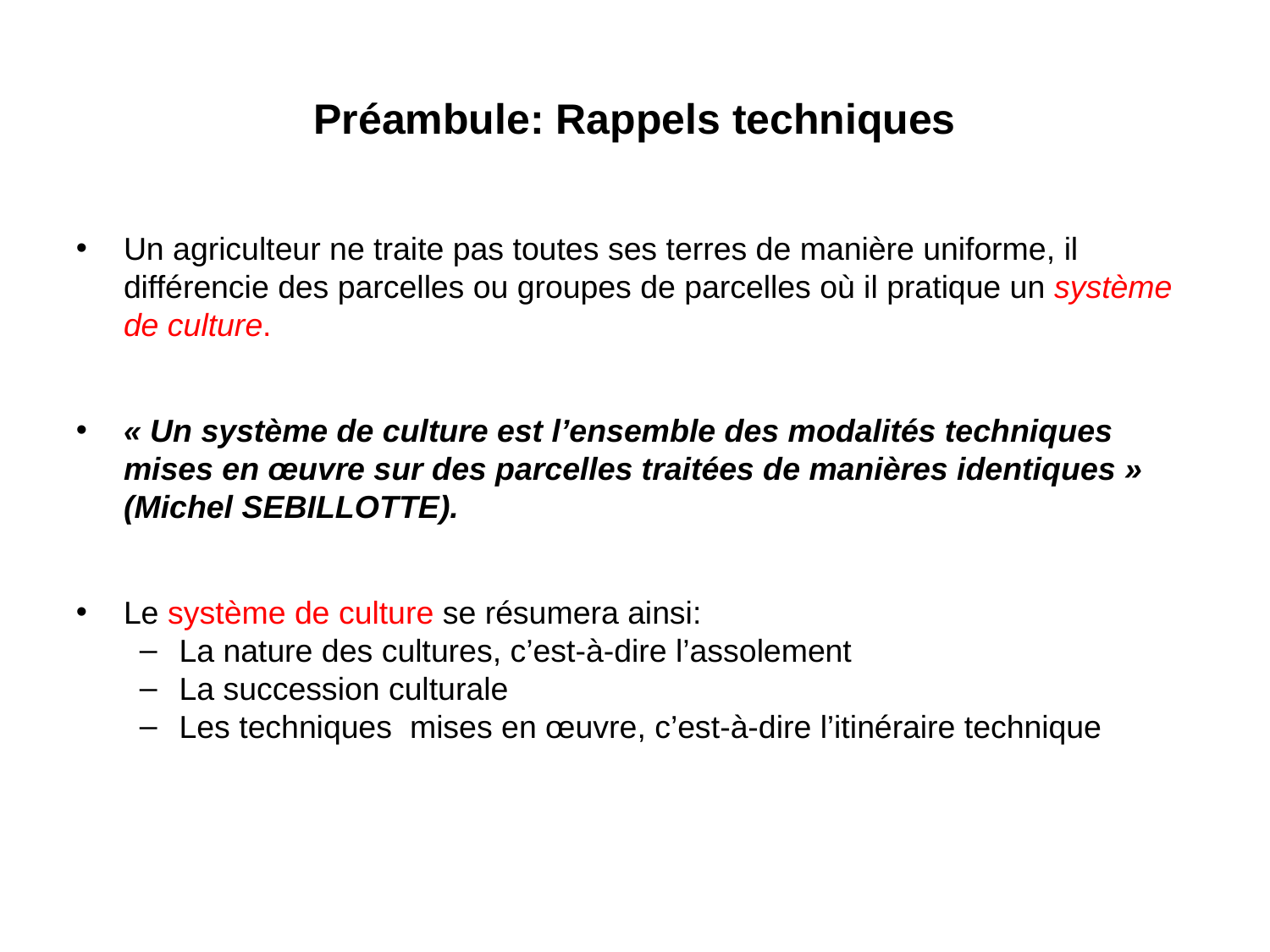

Préambule: Rappels techniques
Un agriculteur ne traite pas toutes ses terres de manière uniforme, il différencie des parcelles ou groupes de parcelles où il pratique un système de culture.

« Un système de culture est l’ensemble des modalités techniques mises en œuvre sur des parcelles traitées de manières identiques » (Michel SEBILLOTTE).

Le système de culture se résumera ainsi:
La nature des cultures, c’est-à-dire l’assolement
La succession culturale
Les techniques  mises en œuvre, c’est-à-dire l’itinéraire technique